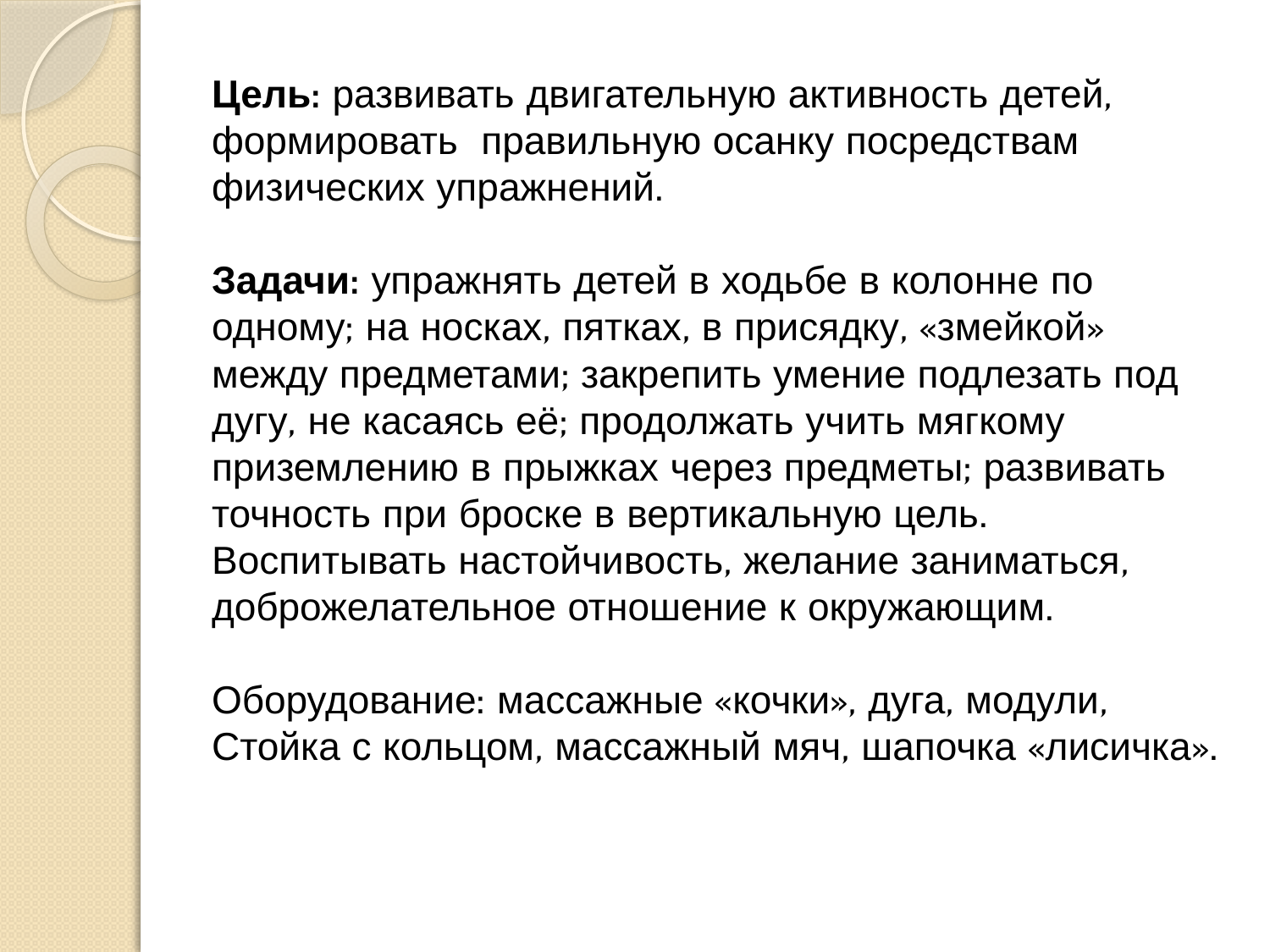

# Цель: развивать двигательную активность детей, формировать  правильную осанку посредствам физических упражнений. Задачи: упражнять детей в ходьбе в колонне по одному; на носках, пятках, в присядку, «змейкой» между предметами; закрепить умение подлезать под дугу, не касаясь её; продолжать учить мягкому приземлению в прыжках через предметы; развивать точность при броске в вертикальную цель. Воспитывать настойчивость, желание заниматься,  доброжелательное отношение к окружающим. Оборудование: массажные «кочки», дуга, модули, Стойка с кольцом, массажный мяч, шапочка «лисичка».